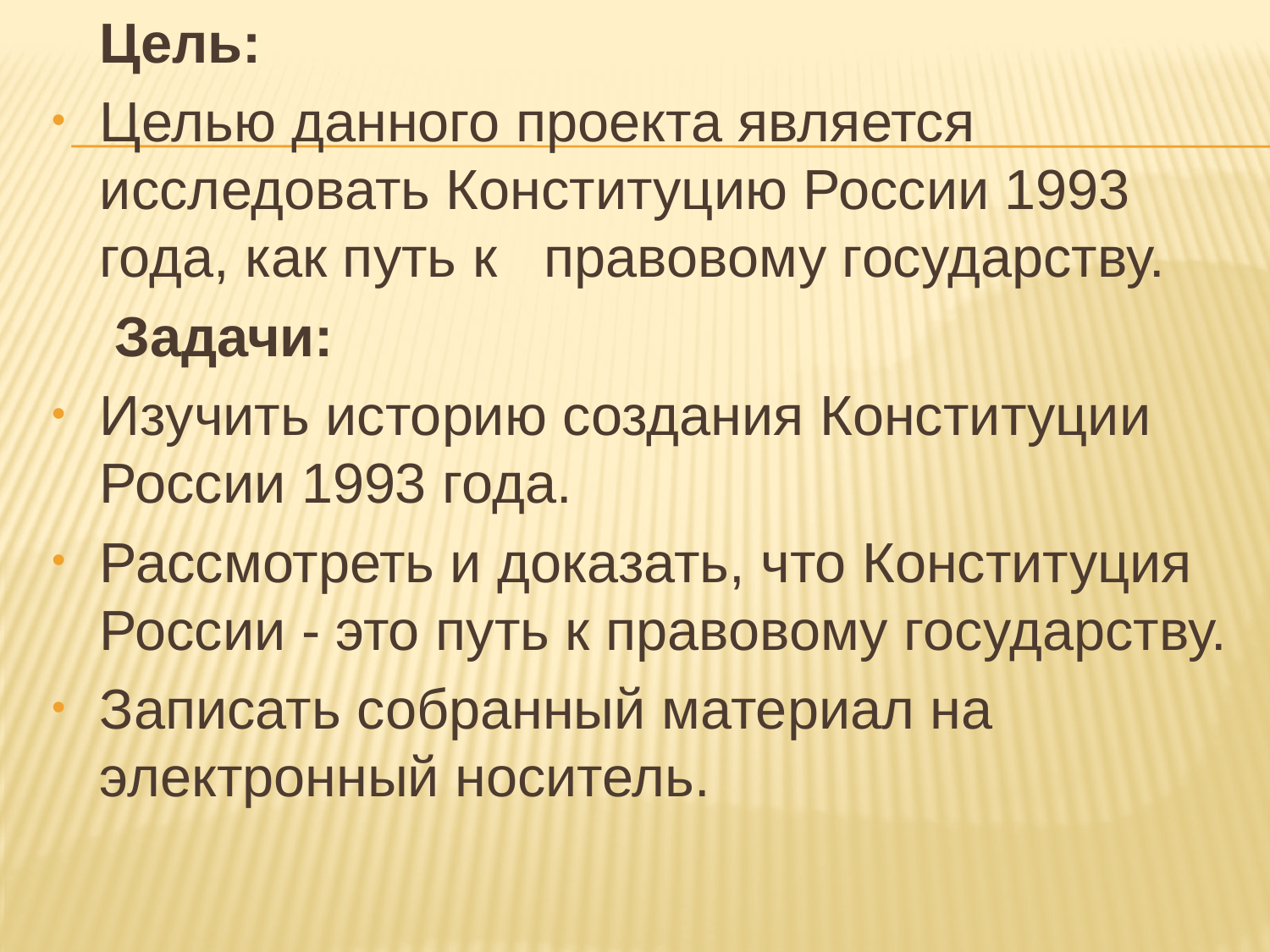

Цель:
Целью данного проекта является  исследовать Конституцию России 1993 года, как путь к   правовому государству.
    Задачи:
Изучить историю создания Конституции России 1993 года.
Рассмотреть и доказать, что Конституция России - это путь к правовому государству.
Записать собранный материал на электронный носитель.

#